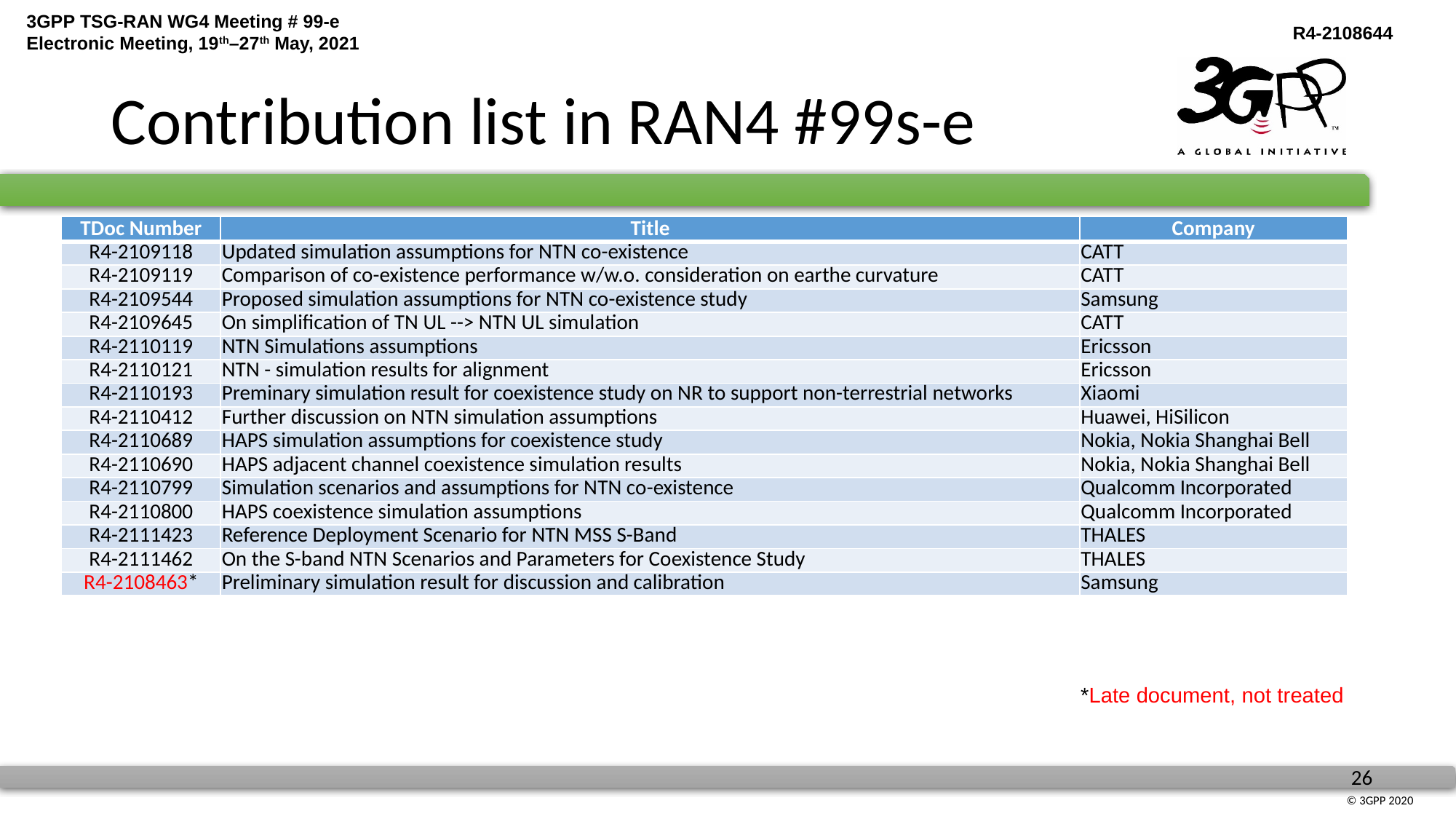

# Contribution list in RAN4 #99s-e
| TDoc Number | Title | Company |
| --- | --- | --- |
| R4-2109118 | Updated simulation assumptions for NTN co-existence | CATT |
| R4-2109119 | Comparison of co-existence performance w/w.o. consideration on earthe curvature | CATT |
| R4-2109544 | Proposed simulation assumptions for NTN co-existence study | Samsung |
| R4-2109645 | On simplification of TN UL --> NTN UL simulation | CATT |
| R4-2110119 | NTN Simulations assumptions | Ericsson |
| R4-2110121 | NTN - simulation results for alignment | Ericsson |
| R4-2110193 | Preminary simulation result for coexistence study on NR to support non-terrestrial networks | Xiaomi |
| R4-2110412 | Further discussion on NTN simulation assumptions | Huawei, HiSilicon |
| R4-2110689 | HAPS simulation assumptions for coexistence study | Nokia, Nokia Shanghai Bell |
| R4-2110690 | HAPS adjacent channel coexistence simulation results | Nokia, Nokia Shanghai Bell |
| R4-2110799 | Simulation scenarios and assumptions for NTN co-existence | Qualcomm Incorporated |
| R4-2110800 | HAPS coexistence simulation assumptions | Qualcomm Incorporated |
| R4-2111423 | Reference Deployment Scenario for NTN MSS S-Band | THALES |
| R4-2111462 | On the S-band NTN Scenarios and Parameters for Coexistence Study | THALES |
| R4-2108463\* | Preliminary simulation result for discussion and calibration | Samsung |
*Late document, not treated